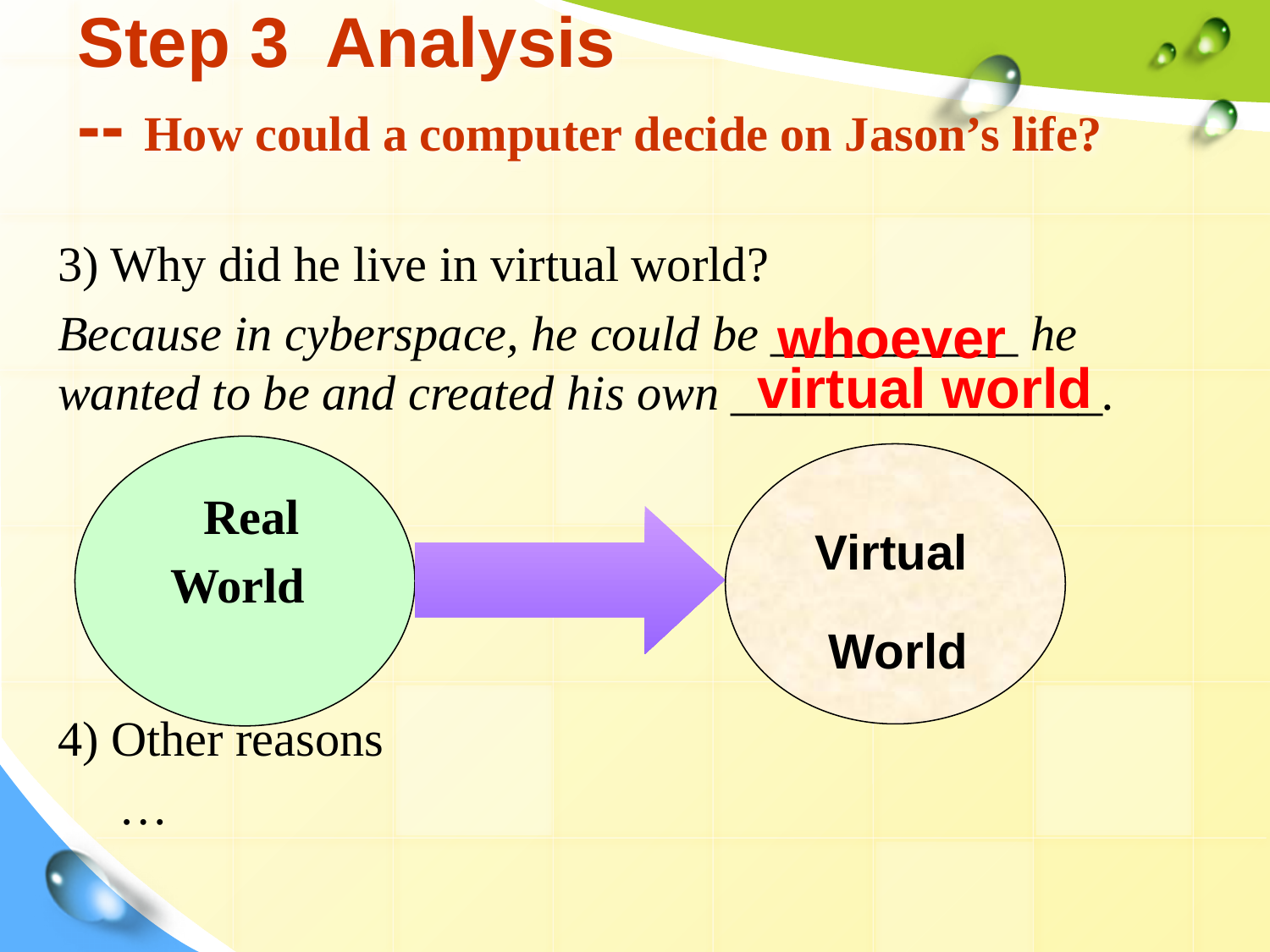

# Step 3  Analysis -- How could a computer decide on Jason’s life?
3) Why did he live in virtual world?
Because in cyberspace, he could be __________ he wanted to be and created his own _______________.

4) Other reasons
     …

whoever
virtual world
 Real
World
  Virtual
   World